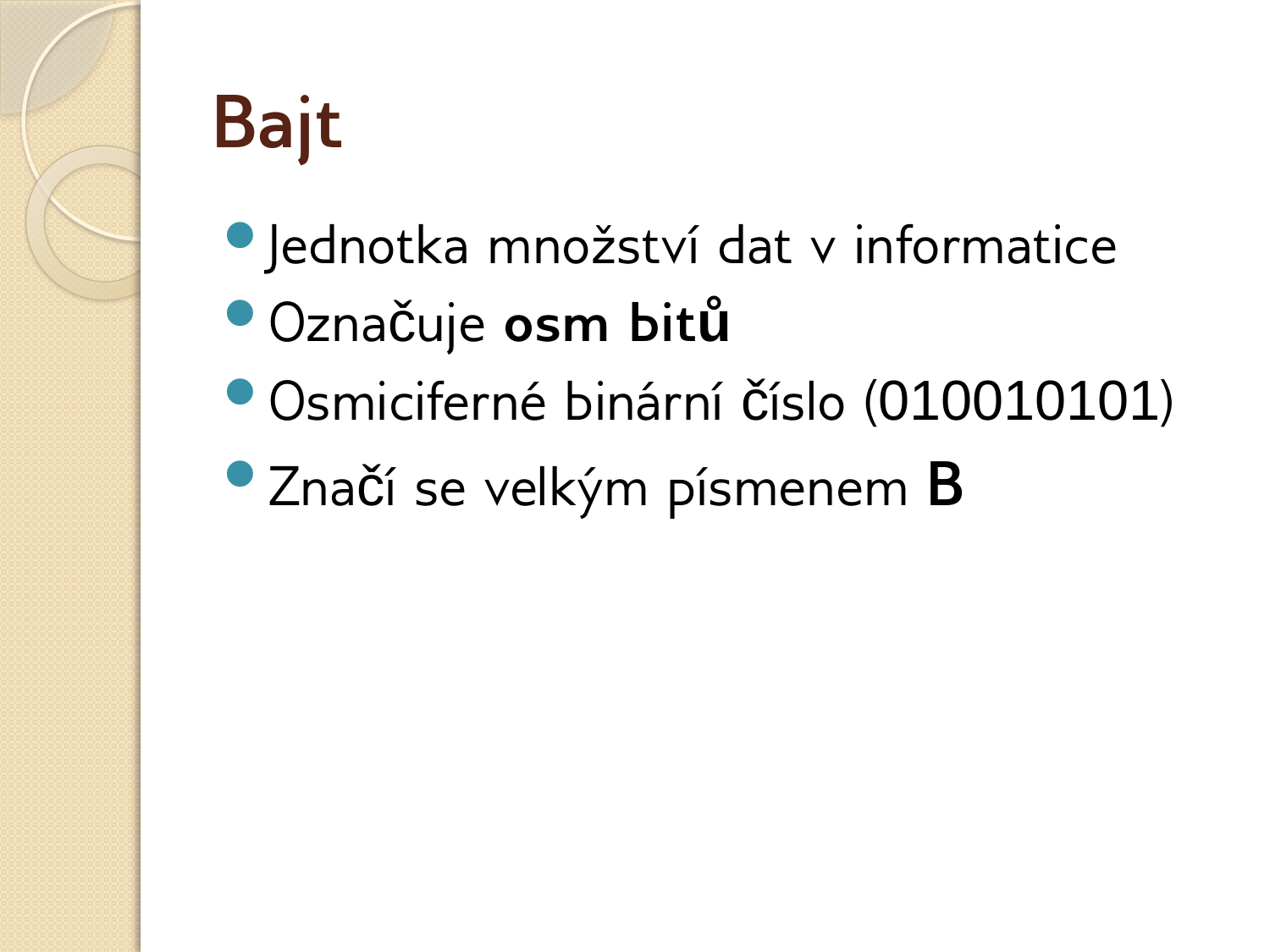

# Bajt
Jednotka množství dat v informatice
Označuje osm bitů
Osmiciferné binární číslo (010010101)
Značí se velkým písmenem B